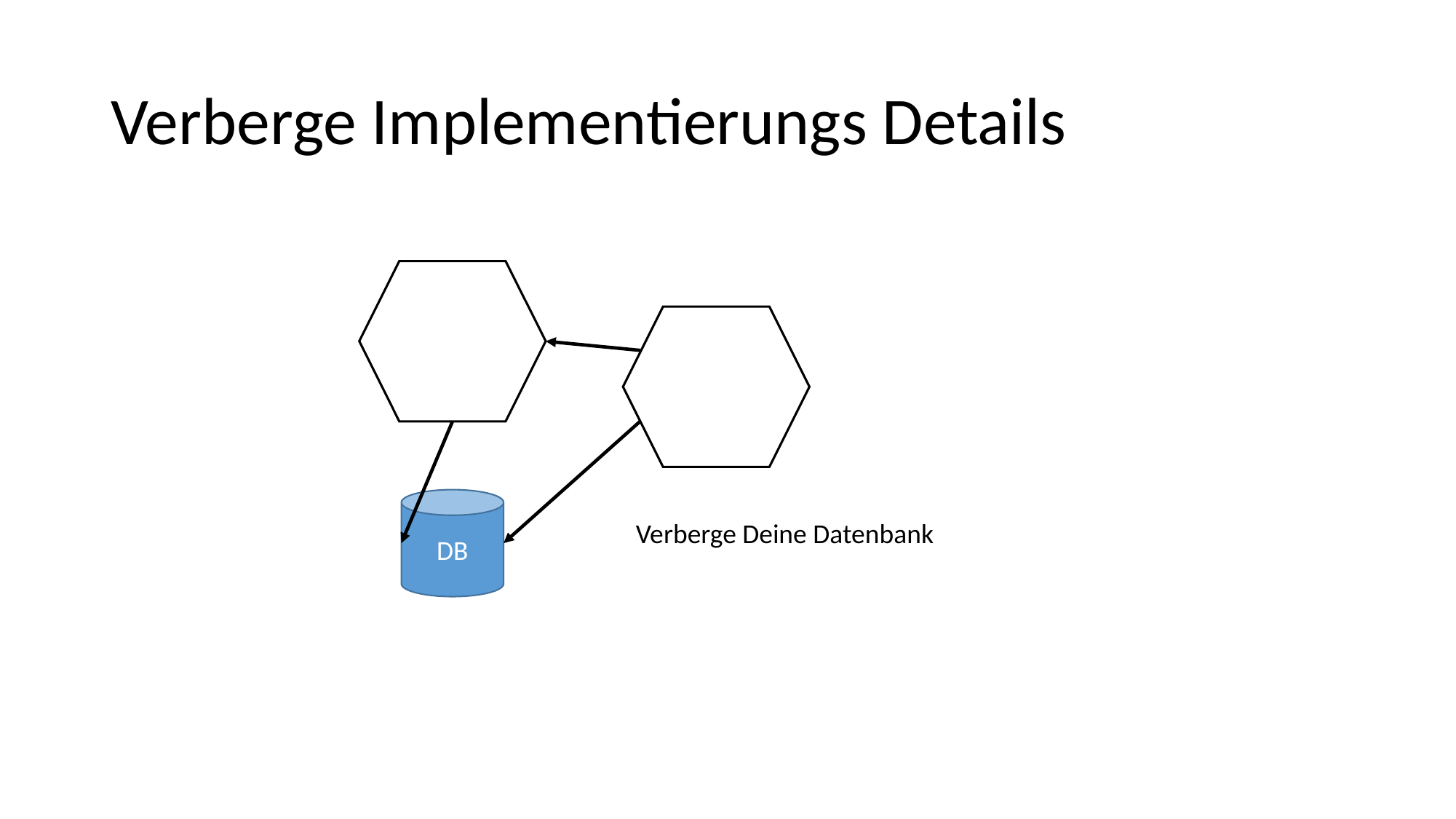

# Verberge Implementierungs Details

DB
Verberge Deine Datenbank